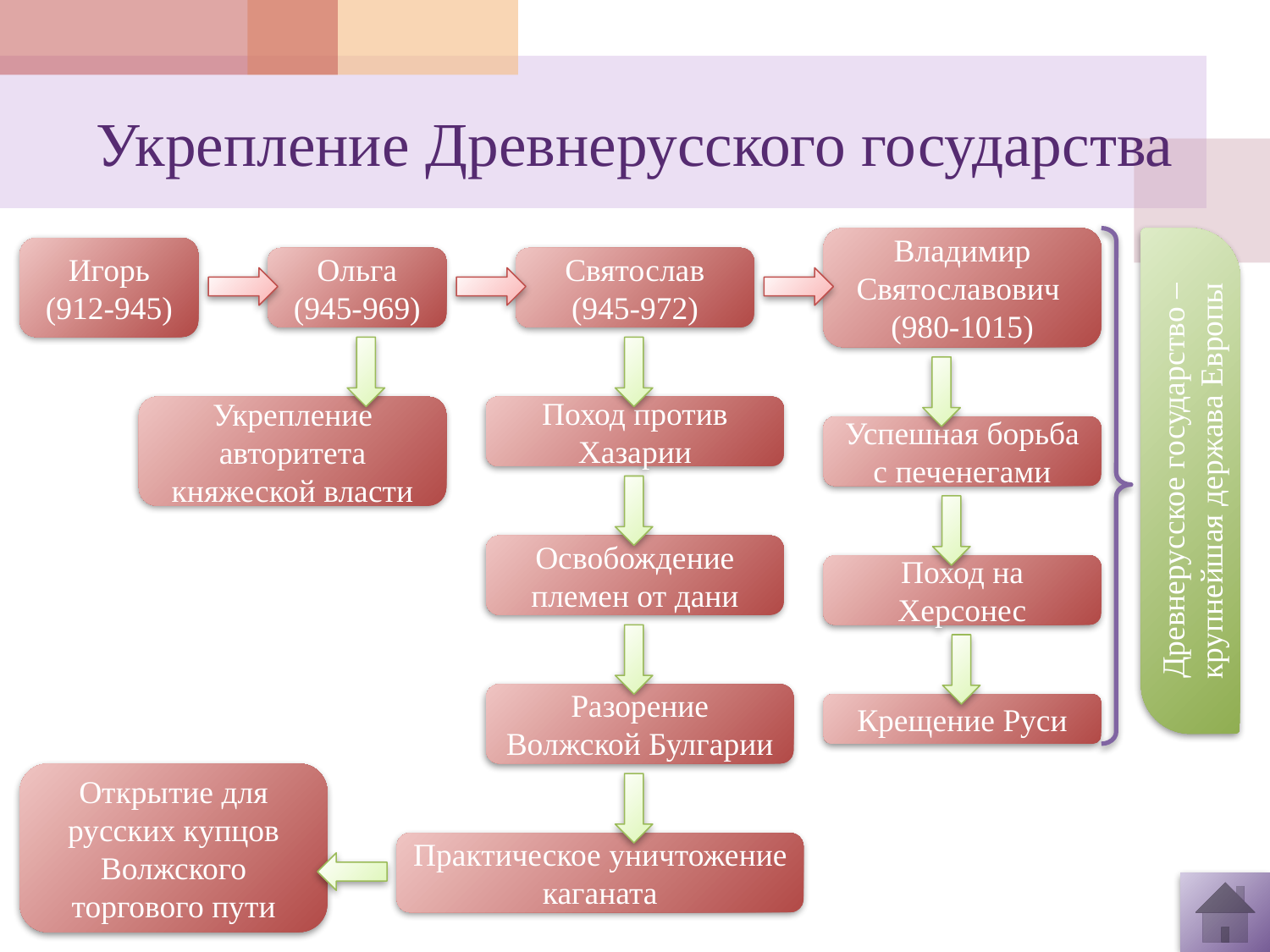

# Укрепление Древнерусского государства

Владимир Святославович  (980-1015)

Игорь (912-945)
Ольга (945-969)
Святослав (945-972)

Укрепление авторитета княжеской власти
Поход против Хазарии
Успешная борьба с печенегами
Древнерусское государство – крупнейшая держава Европы

Освобождение племен от дани
Поход на Херсонес

Разорение Волжской Булгарии
Крещение Руси
Открытие для русских купцов Волжского торгового пути

Практическое уничтожение каганата